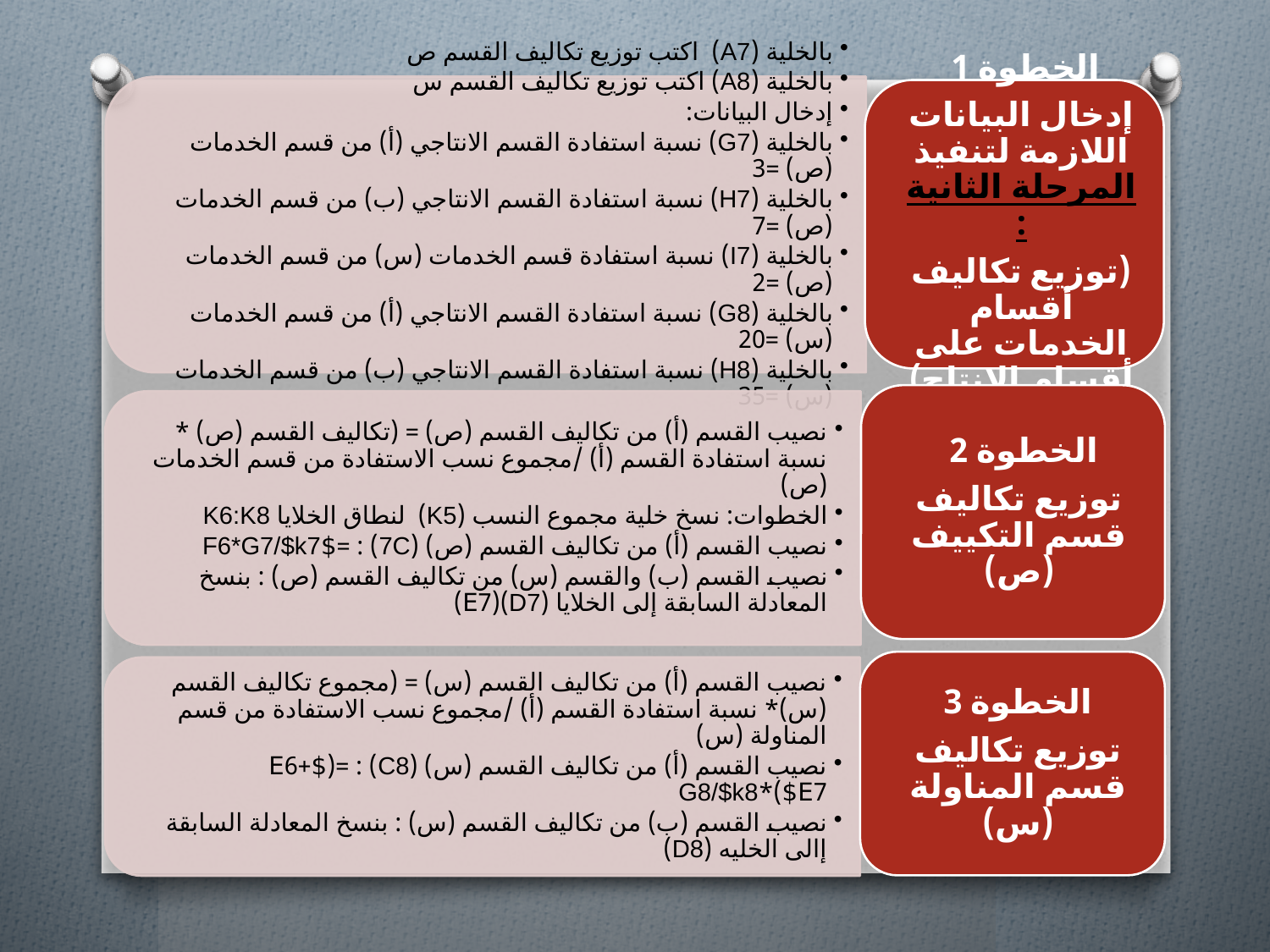

بالخلية (A7)  اكتب توزيع تكاليف القسم ص
بالخلية (A8) اكتب توزيع تكاليف القسم س
إدخال البيانات:
بالخلية (G7) نسبة استفادة القسم الانتاجي (أ) من قسم الخدمات (ص) =3
بالخلية (H7) نسبة استفادة القسم الانتاجي (ب) من قسم الخدمات (ص) =7
بالخلية (I7) نسبة استفادة قسم الخدمات (س) من قسم الخدمات (ص) =2
بالخلية (G8) نسبة استفادة القسم الانتاجي (أ) من قسم الخدمات (س) =20
بالخلية (H8) نسبة استفادة القسم الانتاجي (ب) من قسم الخدمات (س) =35
الخطوة 1
إدخال البيانات اللازمة لتنفيذ المرحلة الثانية :
(توزيع تكاليف أقسام الخدمات على أقسام الإنتاج)
نصيب القسم (أ) من تكاليف القسم (ص) = (تكاليف القسم (ص) * نسبة استفادة القسم (أ) /مجموع نسب الاستفادة من قسم الخدمات (ص)
الخطوات: نسخ خلية مجموع النسب (K5)  لنطاق الخلايا K6:K8
نصيب القسم (أ) من تكاليف القسم (ص) (7C) : =$F6*G7/$k7
نصيب القسم (ب) والقسم (س) من تكاليف القسم (ص) : بنسخ المعادلة السابقة إلى الخلايا (D7)(E7)
الخطوة 2
توزيع تكاليف قسم التكييف (ص)
نصيب القسم (أ) من تكاليف القسم (س) = (مجموع تكاليف القسم (س)* نسبة استفادة القسم (أ) /مجموع نسب الاستفادة من قسم المناولة (س)
نصيب القسم (أ) من تكاليف القسم (س) (C8) : =($E6+$E7)*G8/$k8
نصيب القسم (ب) من تكاليف القسم (س) : بنسخ المعادلة السابقة إالى الخليه (D8)
الخطوة 3
توزيع تكاليف قسم المناولة (س)